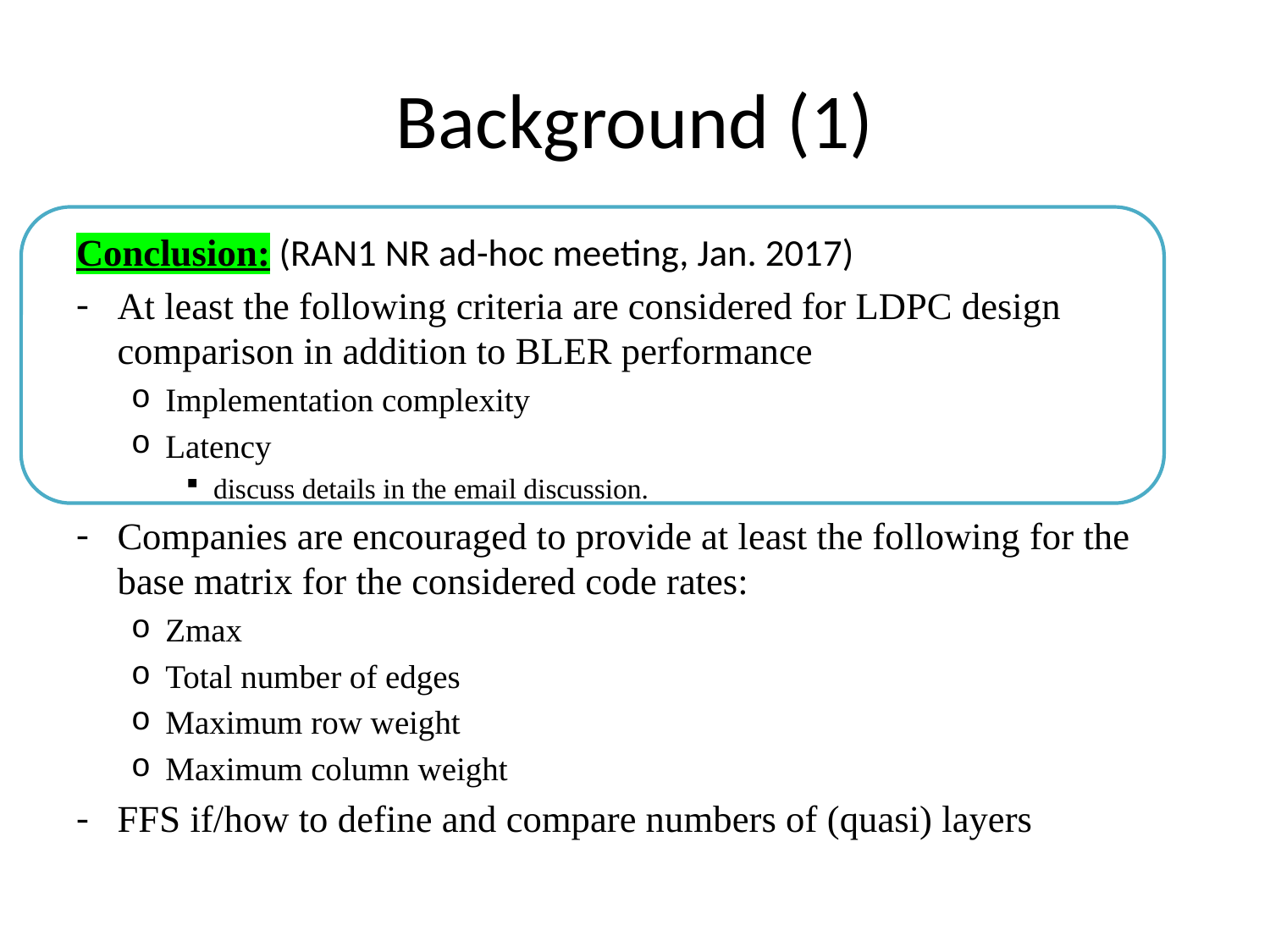

# Background (1)

Conclusion: (RAN1 NR ad-hoc meeting, Jan. 2017)
At least the following criteria are considered for LDPC design comparison in addition to BLER performance
Implementation complexity
Latency
discuss details in the email discussion.
Companies are encouraged to provide at least the following for the base matrix for the considered code rates:
Zmax
Total number of edges
Maximum row weight
Maximum column weight
FFS if/how to define and compare numbers of (quasi) layers